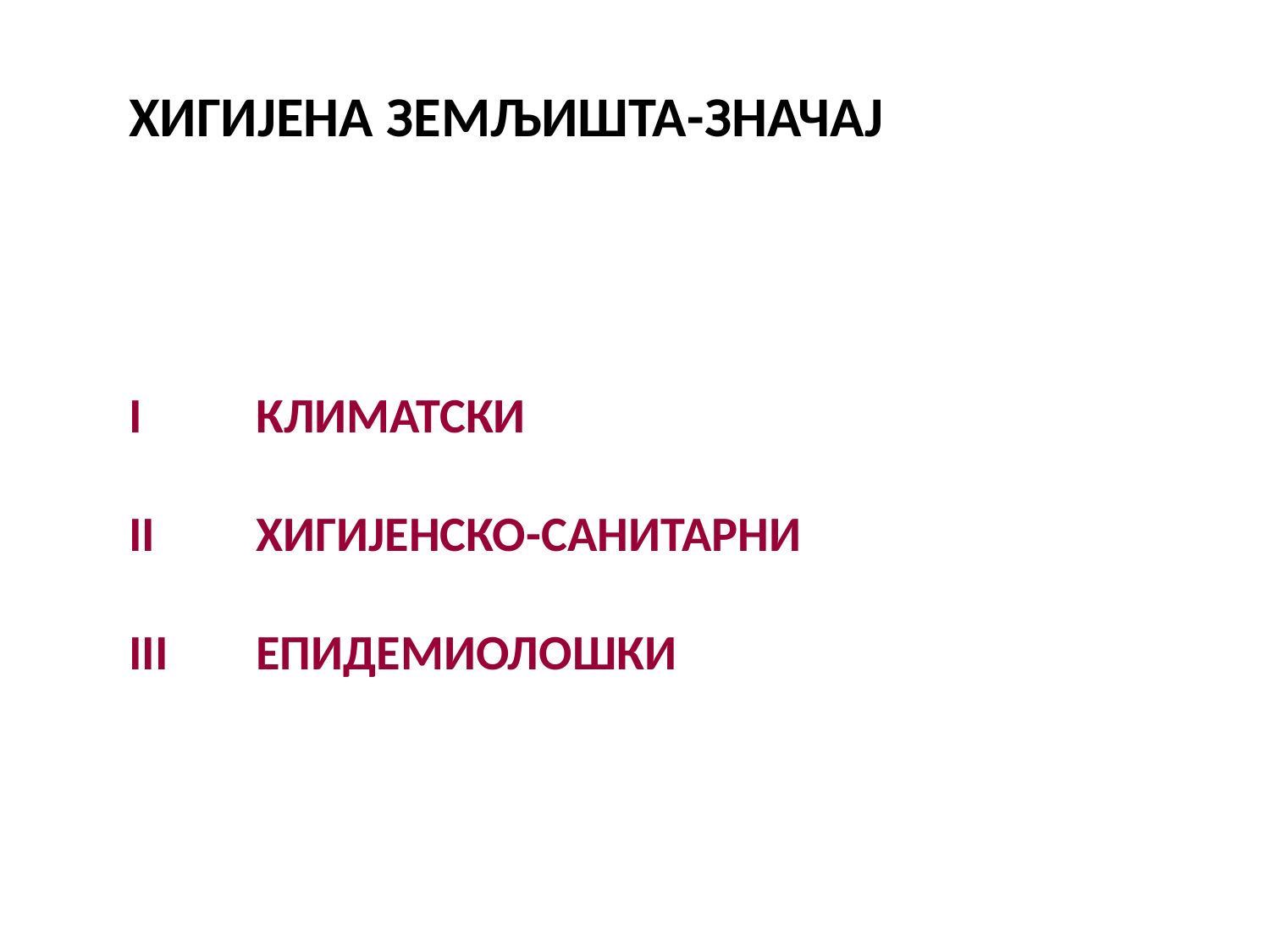

ХИГИЈЕНА ЗЕМЉИШТА-ЗНАЧАЈ
I	КЛИМАТСКИ

II	ХИГИЈЕНСКО-САНИТАРНИ

III	ЕПИДЕМИОЛОШКИ